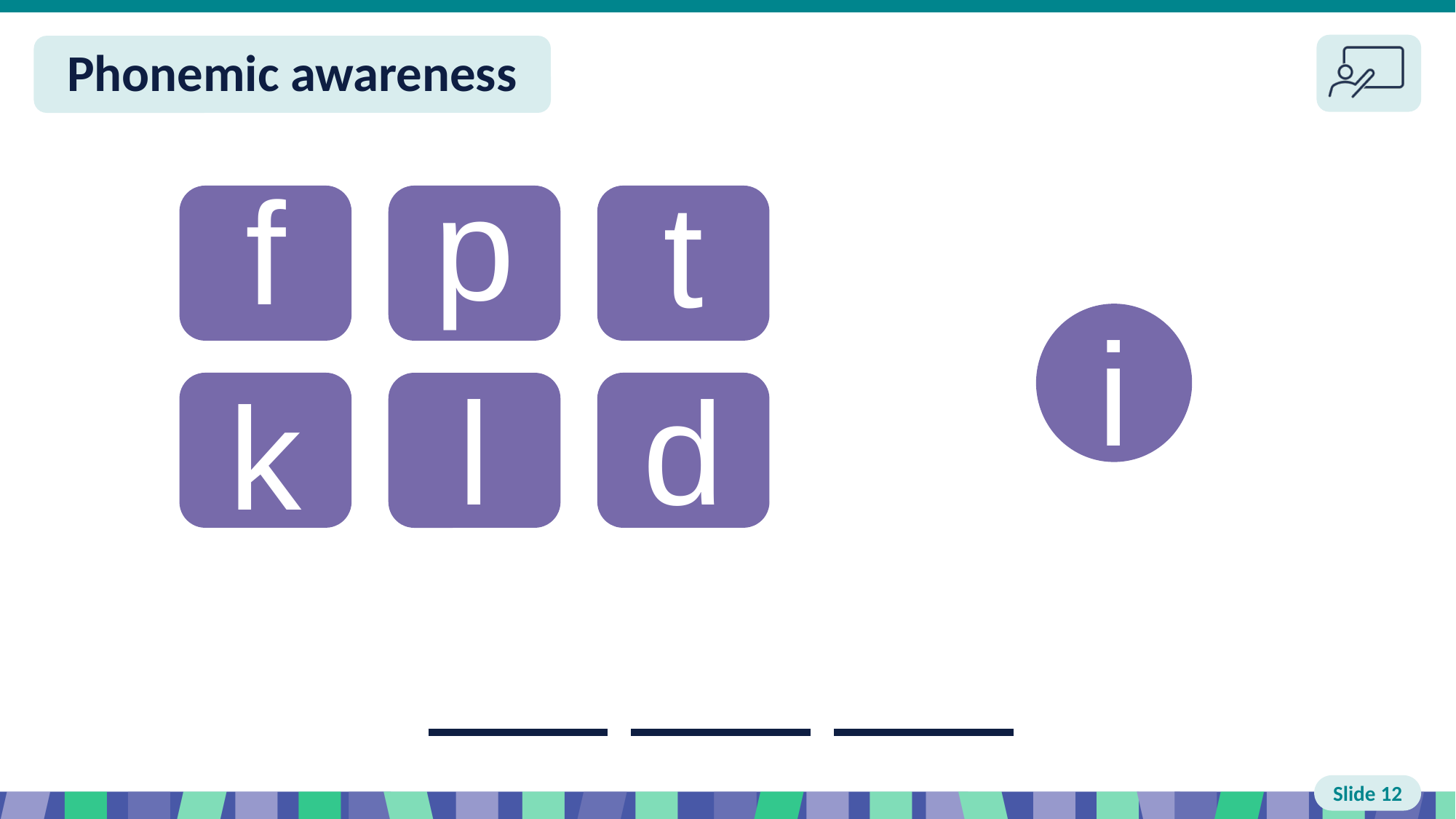

Slide 12 Phonemic awareness
p

f

t

k

d

l

i